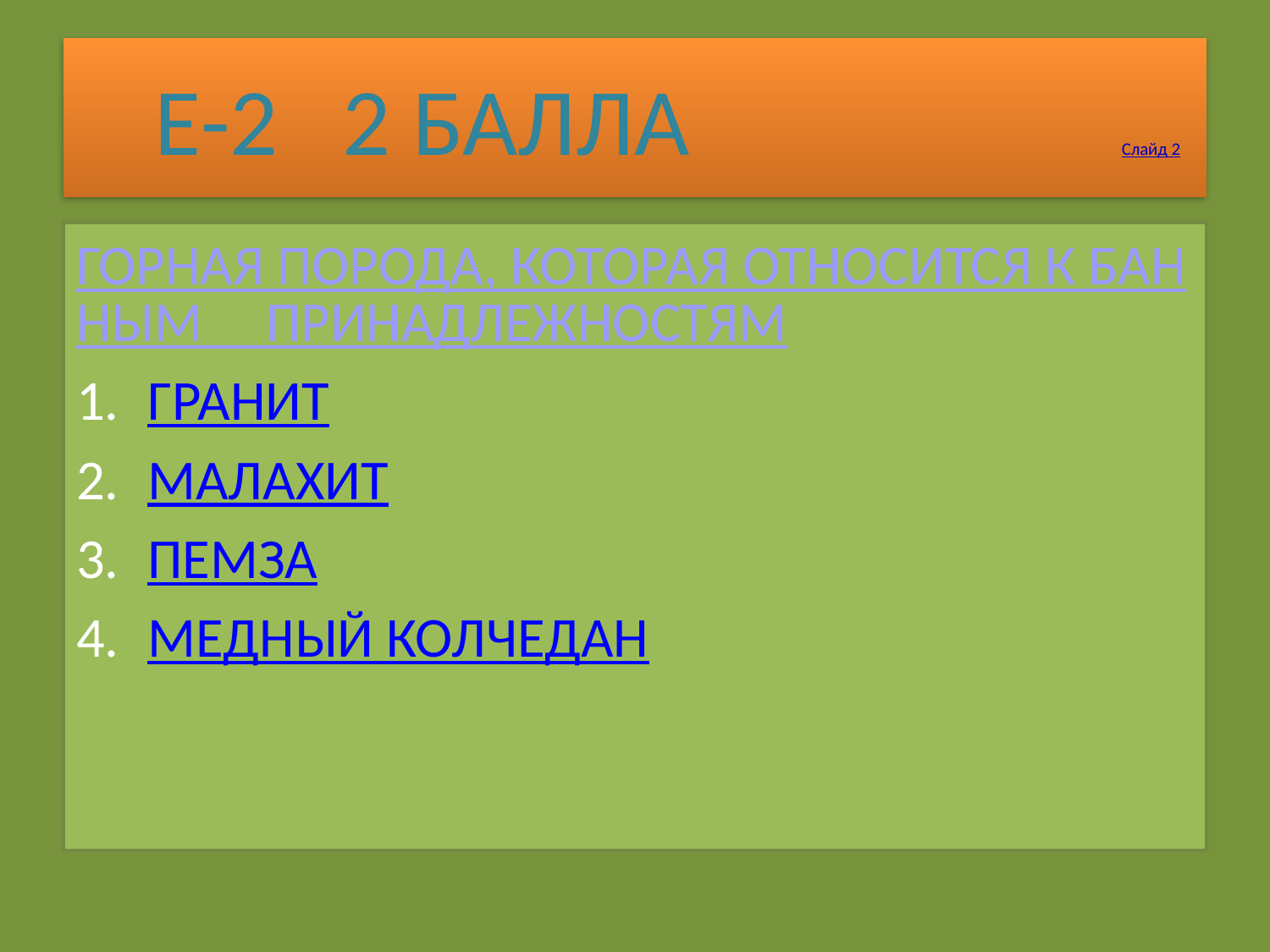

# Е-2   2 БАЛЛА                    Слайд 2
ГОРНАЯ ПОРОДА, КОТОРАЯ ОТНОСИТСЯ К БАННЫМ     ПРИНАДЛЕЖНОСТЯМ
ГРАНИТ
МАЛАХИТ
ПЕМЗА
МЕДНЫЙ КОЛЧЕДАН